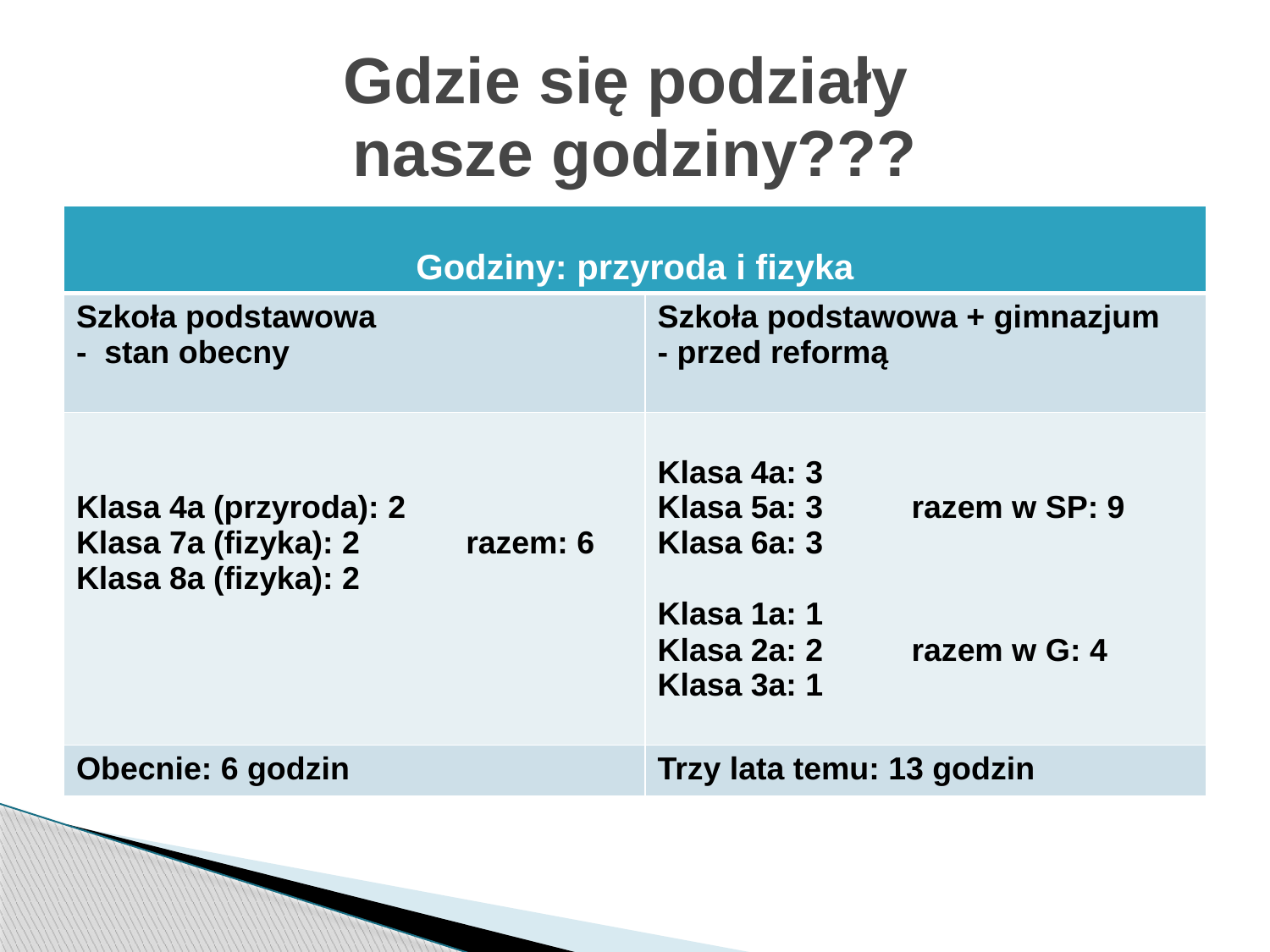

# Gdzie się podziały nasze godziny???
| Godziny: przyroda i fizyka |  |
| --- | --- |
| Szkoła podstawowa - stan obecny | Szkoła podstawowa + gimnazjum - przed reformą |
| Klasa 4a (przyroda): 2 Klasa 7a (fizyka): 2 razem: 6 Klasa 8a (fizyka): 2 | Klasa 4a: 3 Klasa 5a: 3 razem w SP: 9 Klasa 6a: 3 Klasa 1a: 1 Klasa 2a: 2 razem w G: 4 Klasa 3a: 1 |
| Obecnie: 6 godzin | Trzy lata temu: 13 godzin |